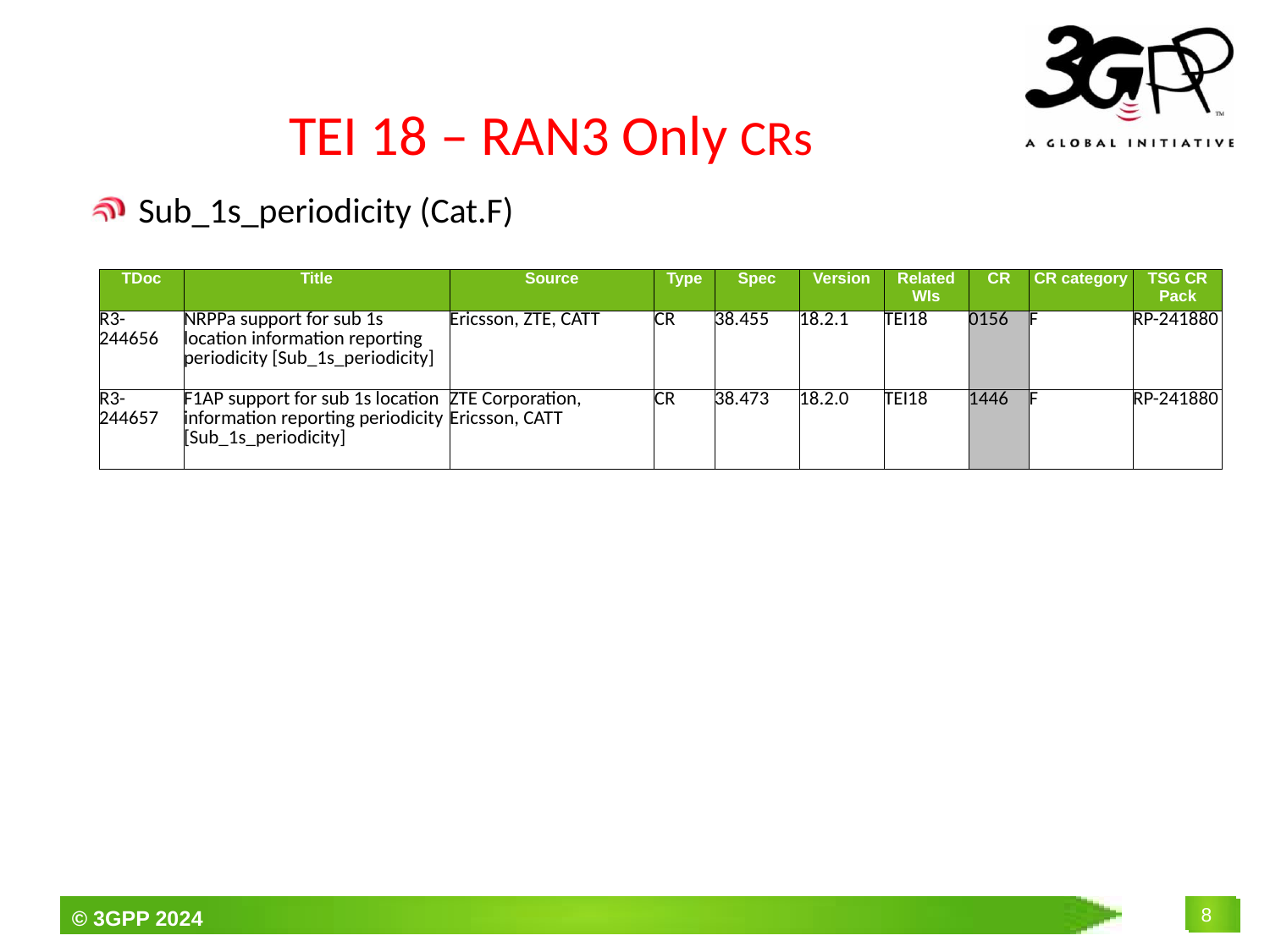

# TEI 18 – RAN3 Only CRs
Sub_1s_periodicity (Cat.F)

| TDoc | Title | Source | Type | Spec | Version | Related WIs | CR | CR category | TSG CR Pack |
| --- | --- | --- | --- | --- | --- | --- | --- | --- | --- |
| R3-244656 | NRPPa support for sub 1s location information reporting periodicity [Sub\_1s\_periodicity] | Ericsson, ZTE, CATT | CR | 38.455 | 18.2.1 | TEI18 | 0156 | F | RP-241880 |
| R3-244657 | F1AP support for sub 1s location information reporting periodicity [Sub\_1s\_periodicity] | ZTE Corporation, Ericsson, CATT | CR | 38.473 | 18.2.0 | TEI18 | 1446 | F | RP-241880 |